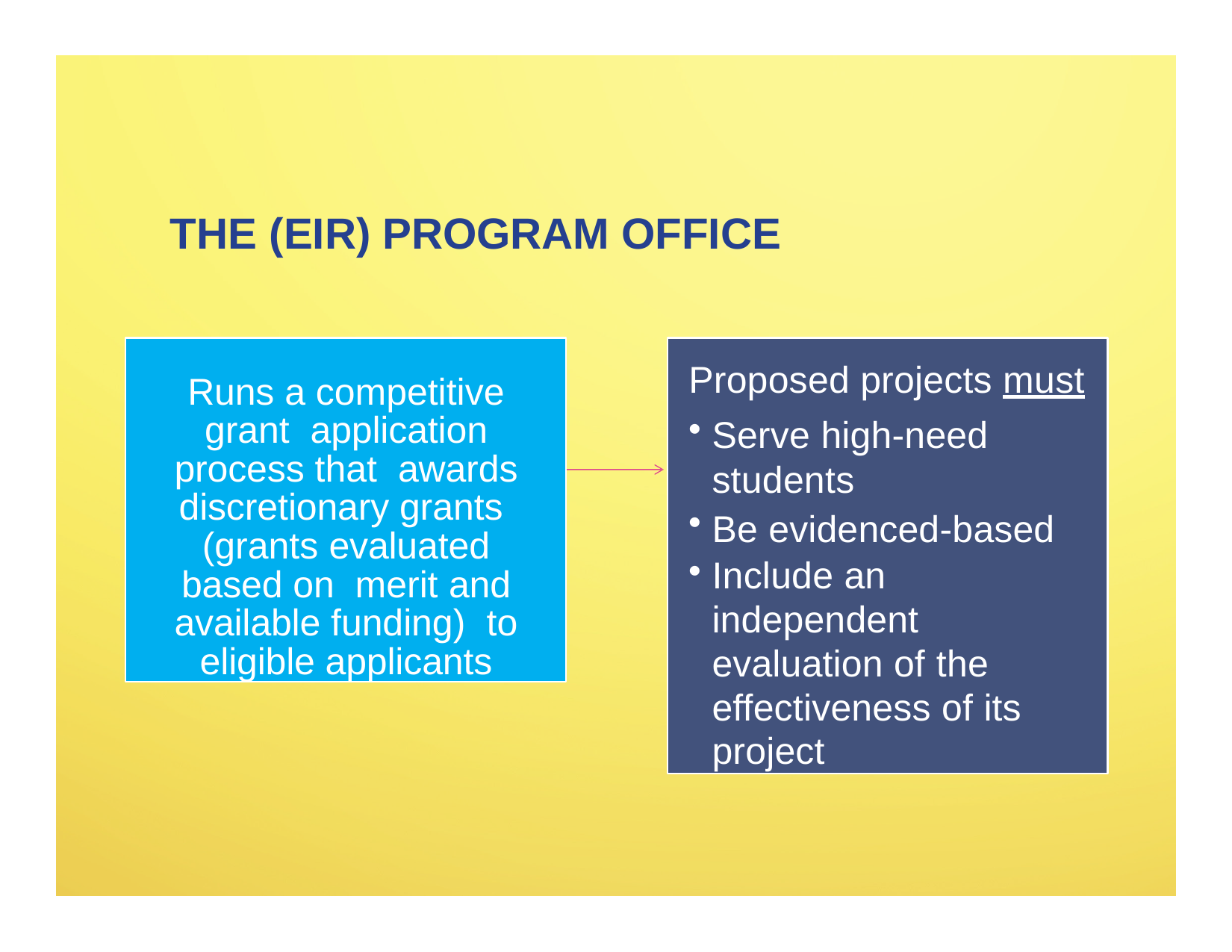

# THE (EIR) PROGRAM OFFICE

Runs a competitive grant  application process that  awards discretionary grants  (grants evaluated based on  merit and available funding)  to eligible applicants
Proposed projects must
Serve high-need students
Be evidenced-based
Include an independent  evaluation of the  effectiveness of its project